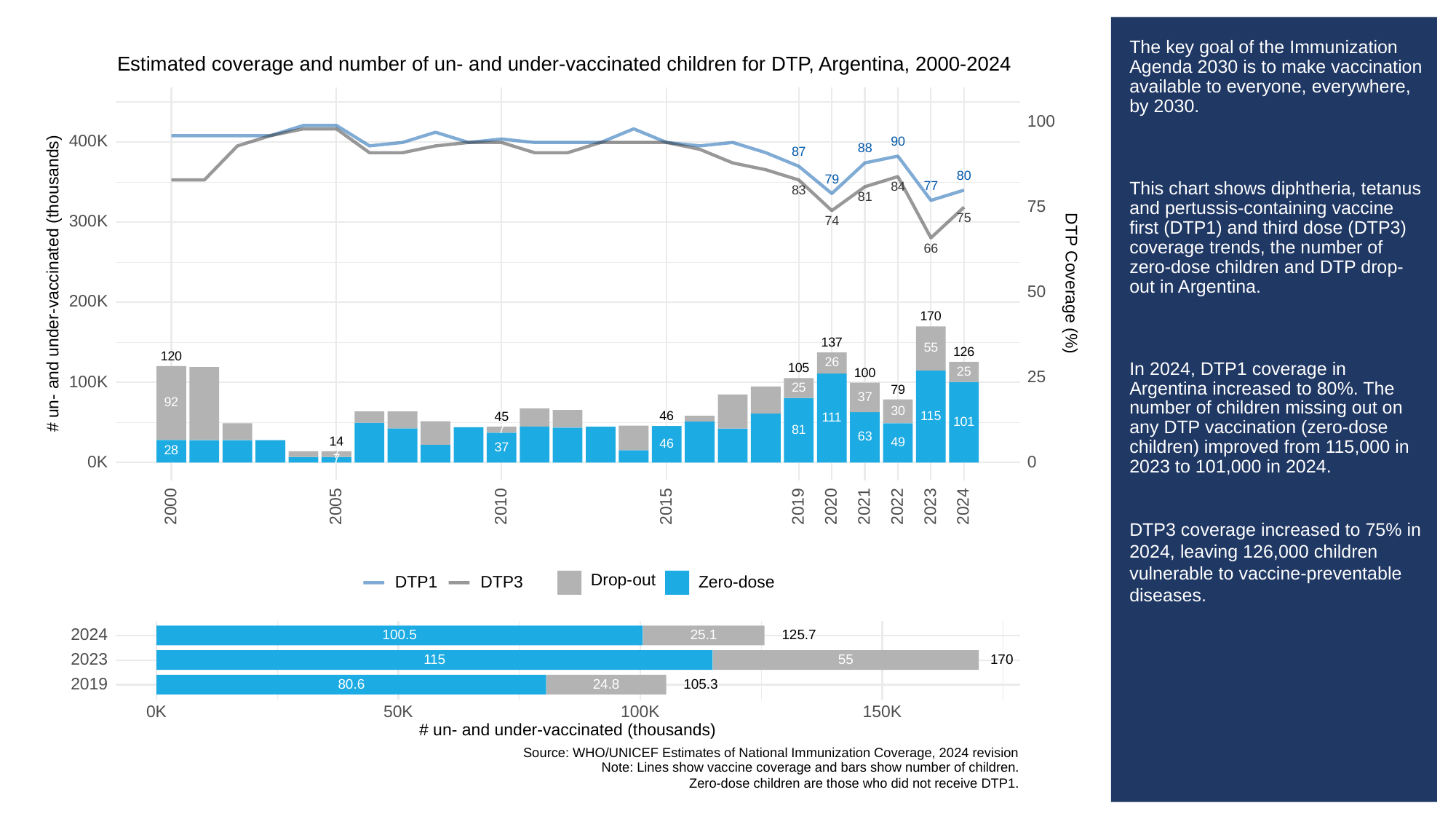

# The key goal of the Immunization Agenda 2030 is to make vaccination available to everyone, everywhere, by 2030.

This chart shows diphtheria, tetanus and pertussis-containing vaccine first (DTP1) and third dose (DTP3) coverage trends, the number of zero-dose children and DTP drop-out in Argentina.

In 2024, DTP1 coverage in Argentina increased to 80%. The number of children missing out on any DTP vaccination (zero-dose children) improved from 115,000 in 2023 to 101,000 in 2024.

DTP3 coverage increased to 75% in 2024, leaving 126,000 children vulnerable to vaccine-preventable diseases.

Estimated coverage and number of un- and under-vaccinated children for DTP, Argentina, 2000-2024

100

400K
90

88
87
80
79
77

84
83
81
75
75
300K
74

66

# un- and under-vaccinated (thousands)
DTP Coverage (%)
50
200K

170

137

55
126
120

26

105

25
100

25

100K

25
79

37

92

30

115
46

45
111

101

7
81

63

14
49
46

37

28
7

7
0K
0

2023
2000
2005
2010
2015
2019
2020
2021
2022
2024

Drop-out
DTP3
Zero-dose
DTP1

2024
100.5
25.1
125.7

2023
115
170
55

2019
105.3
80.6
24.8

0K
50K
100K
150K
# un- and under-vaccinated (thousands)
Source: WHO/UNICEF Estimates of National Immunization Coverage, 2024 revision
Note: Lines show vaccine coverage and bars show number of children.
Zero-dose children are those who did not receive DTP1.